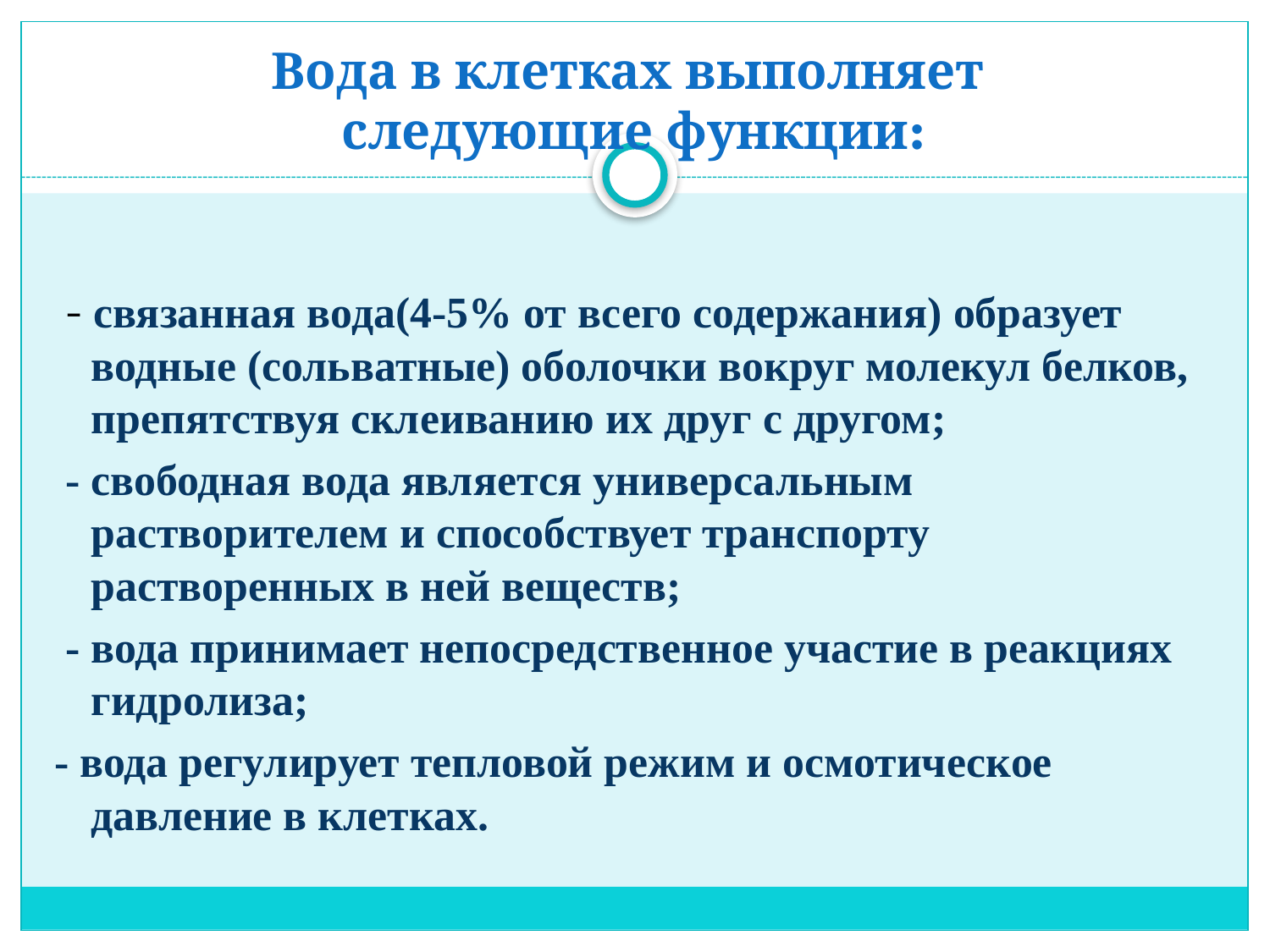

# Вода в клетках выполняет следующие функции:

 - связанная вода(4-5% от всего содержания) образует водные (сольватные) оболочки вокруг молекул белков, препятствуя склеиванию их друг с другом;
 - свободная вода является универсальным растворителем и способствует транспорту растворенных в ней веществ;
 - вода принимает непосредственное участие в реакциях гидролиза;
- вода регулирует тепловой режим и осмотическое давление в клетках.